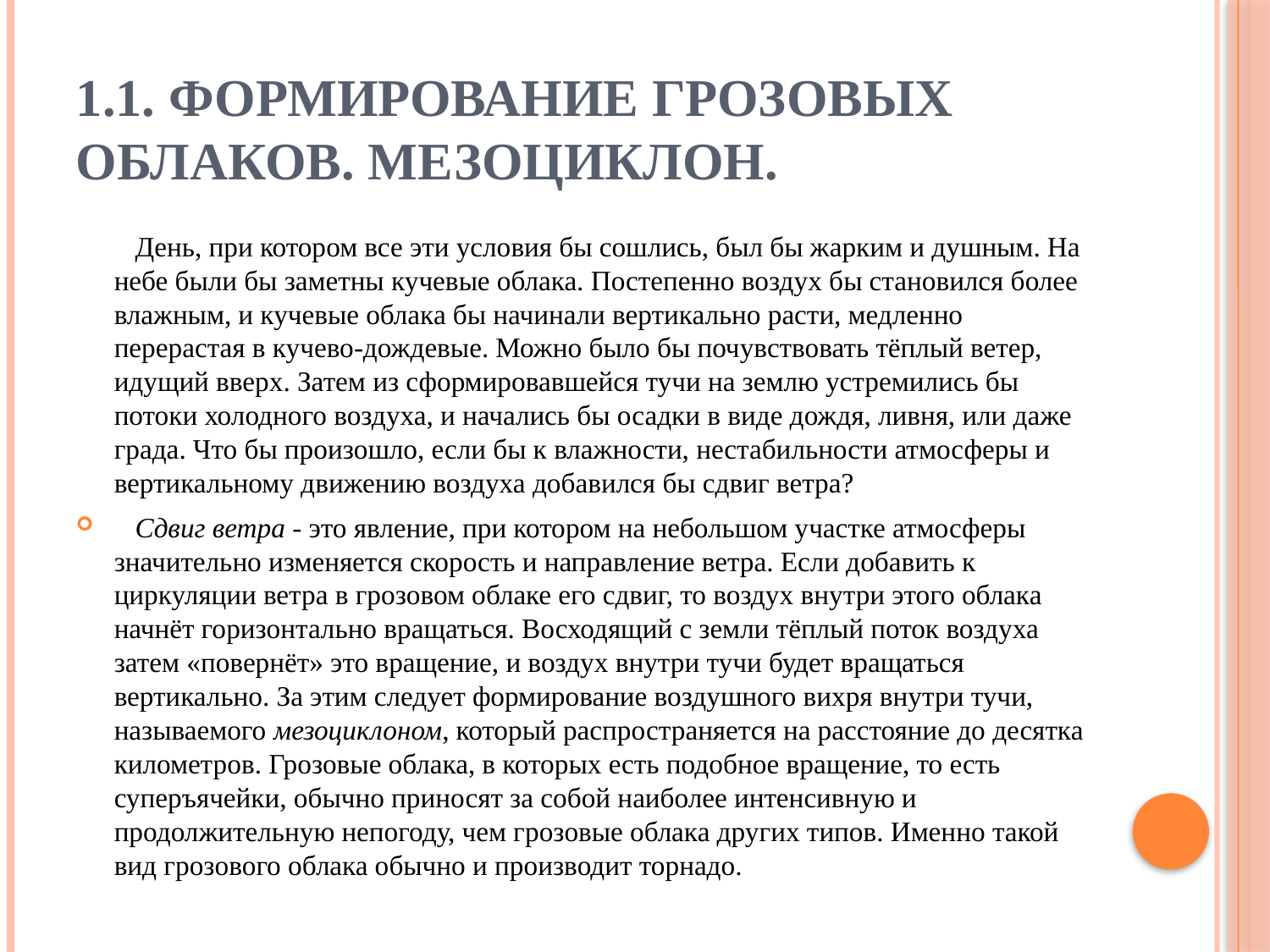

# 1.1. Формирование грозовых облаков. Мезоциклон.
 	   День, при котором все эти условия бы сошлись, был бы жарким и душным. На небе были бы заметны кучевые облака. Постепенно воздух бы становился более влажным, и кучевые облака бы начинали вертикально расти, медленно перерастая в кучево-дождевые. Можно было бы почувствовать тёплый ветер, идущий вверх. Затем из сформировавшейся тучи на землю устремились бы потоки холодного воздуха, и начались бы осадки в виде дождя, ливня, или даже града. Что бы произошло, если бы к влажности, нестабильности атмосферы и вертикальному движению воздуха добавился бы сдвиг ветра?
   Сдвиг ветра - это явление, при котором на небольшом участке атмосферы значительно изменяется скорость и направление ветра. Если добавить к циркуляции ветра в грозовом облаке его сдвиг, то воздух внутри этого облака начнёт горизонтально вращаться. Восходящий с земли тёплый поток воздуха затем «повернёт» это вращение, и воздух внутри тучи будет вращаться вертикально. За этим следует формирование воздушного вихря внутри тучи, называемого мезоциклоном, который распространяется на расстояние до десятка километров. Грозовые облака, в которых есть подобное вращение, то есть суперъячейки, обычно приносят за собой наиболее интенсивную и продолжительную непогоду, чем грозовые облака других типов. Именно такой вид грозового облака обычно и производит торнадо.